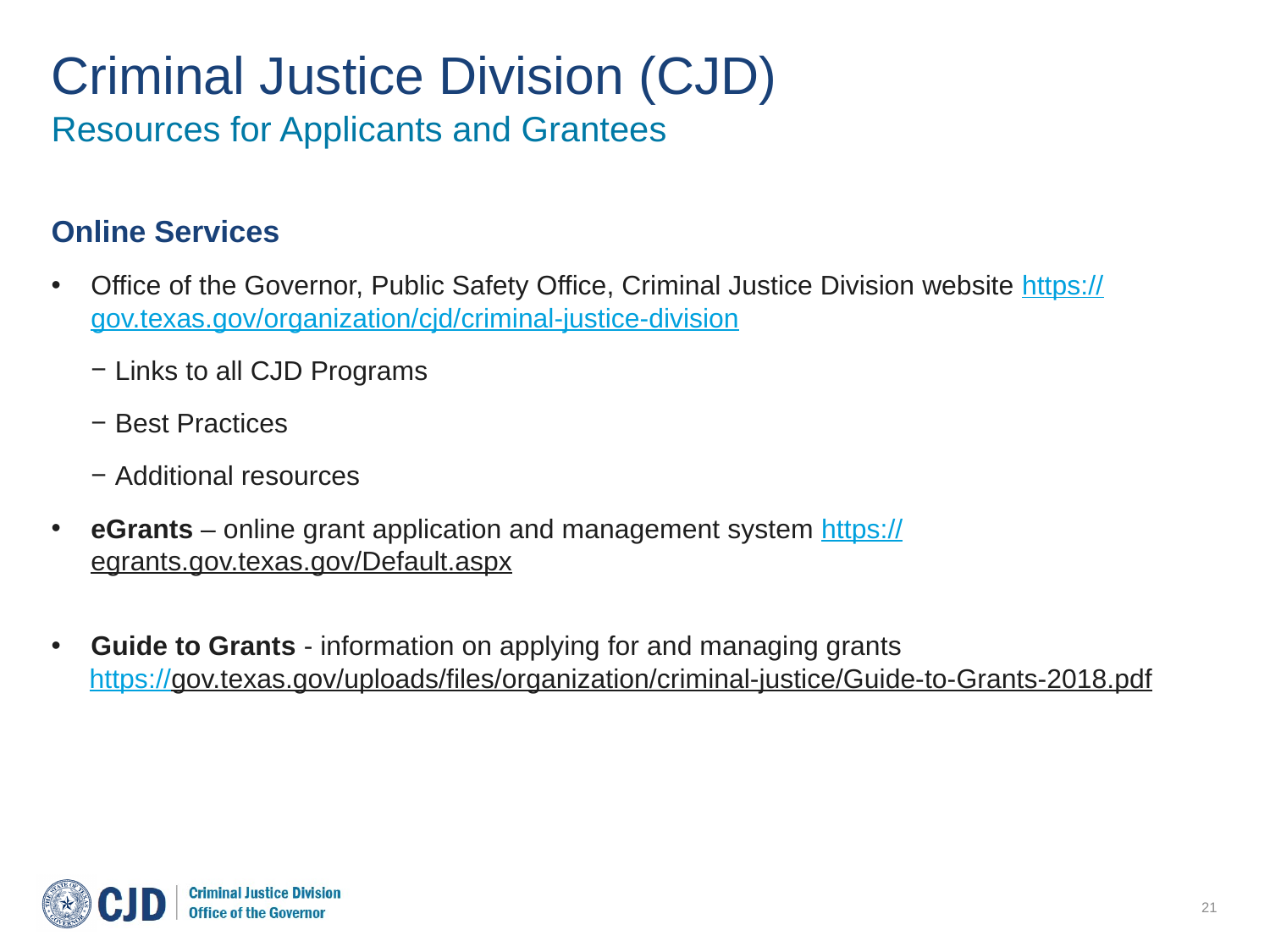

# Criminal Justice Division (CJD)
Resources for Applicants and Grantees
Online Services
Office of the Governor, Public Safety Office, Criminal Justice Division website https://gov.texas.gov/organization/cjd/criminal-justice-division
Links to all CJD Programs
Best Practices
Additional resources
eGrants – online grant application and management system https://egrants.gov.texas.gov/Default.aspx

Guide to Grants - information on applying for and managing grants
     https://gov.texas.gov/uploads/files/organization/criminal-justice/Guide-to-Grants-2018.pdf

21